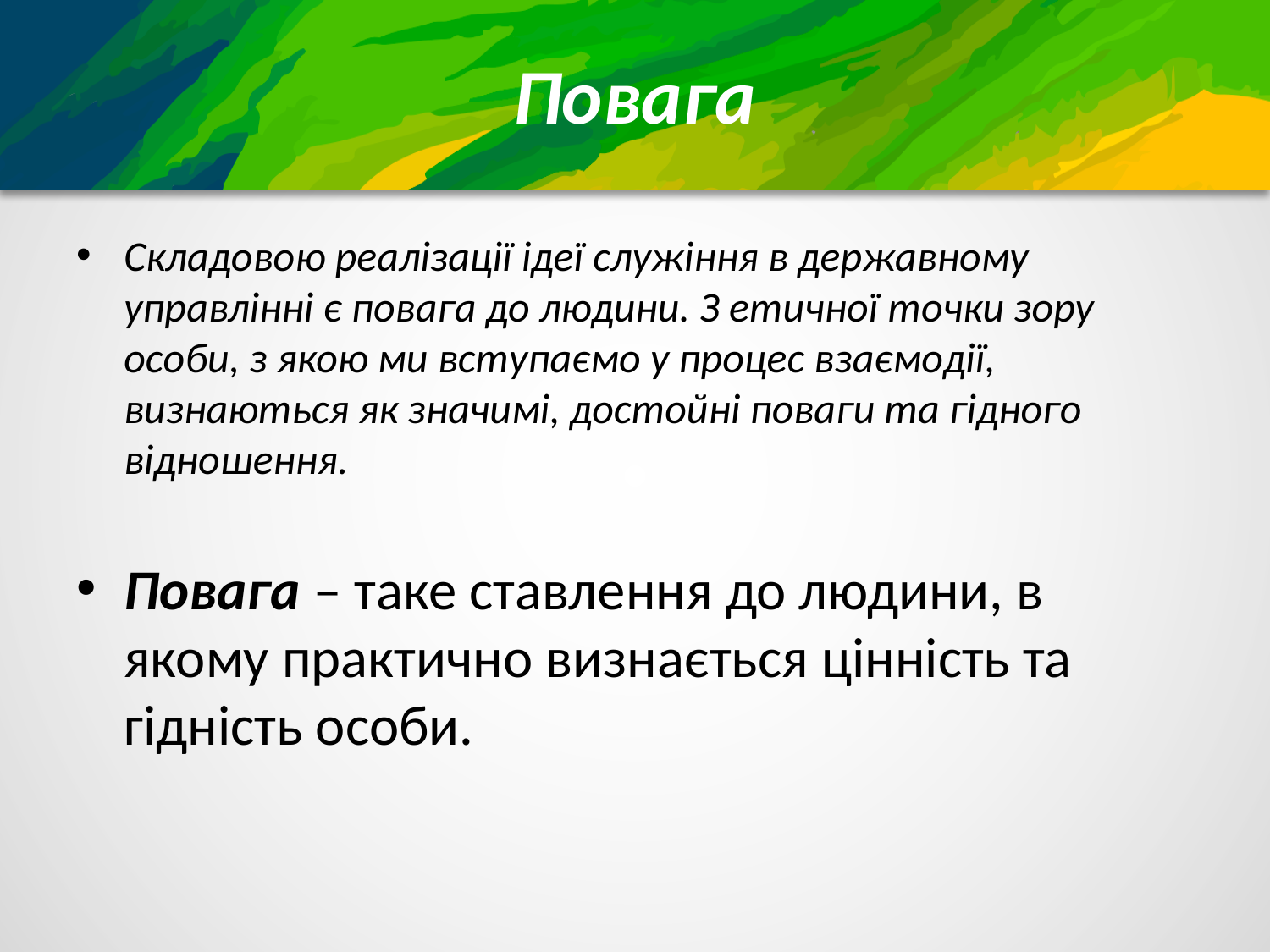

# Повага
Складовою реалізації ідеї служіння в державному управлінні є повага до людини. З етичної точки зору особи, з якою ми вступаємо у процес взаємодії, визнаються як значимі, достойні поваги та гідного відношення.

Повага – таке ставлення до людини, в якому практично визнається цінність та гідність особи.